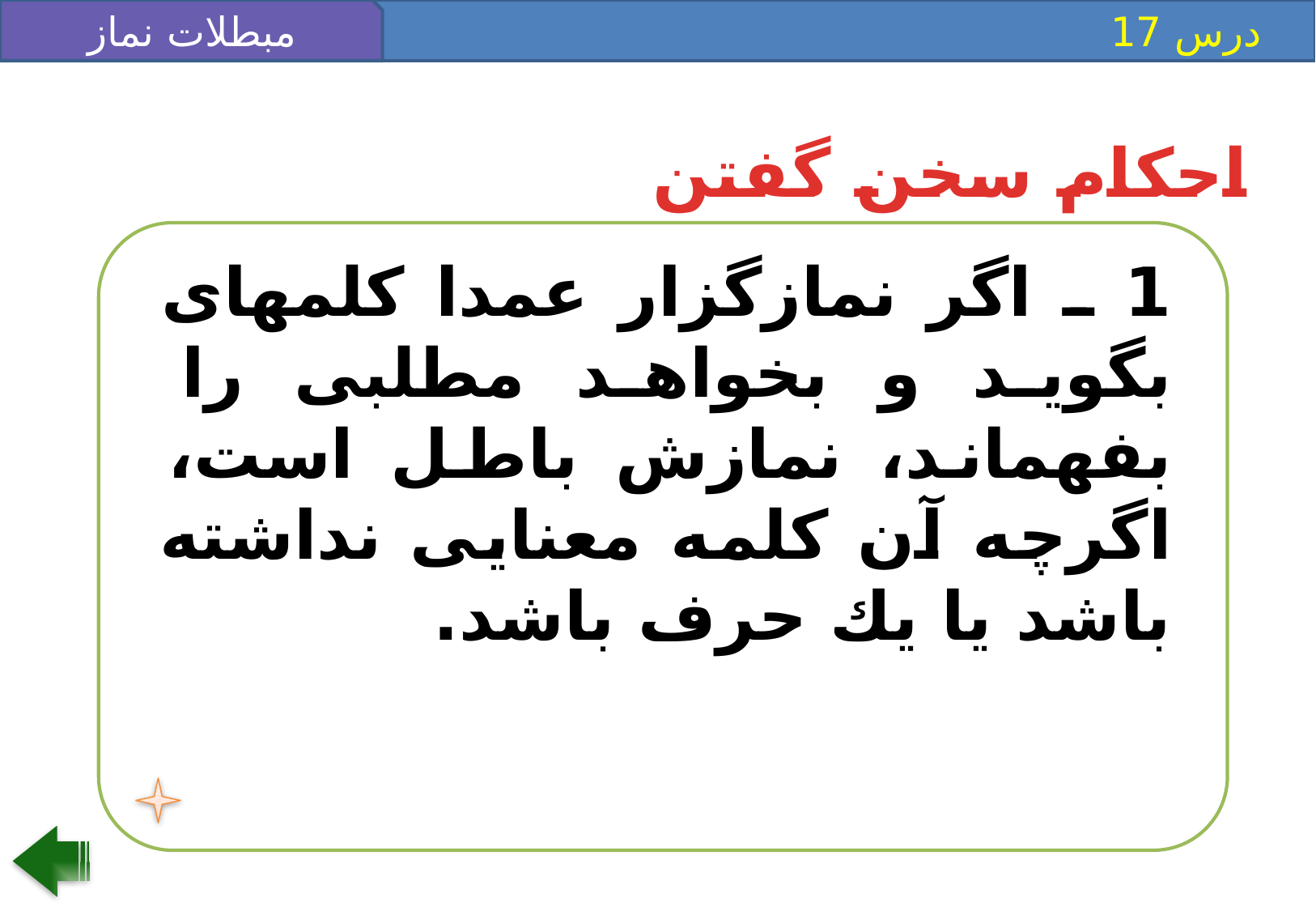

مبطلات نماز
 درس 17
احکام سخن گفتن

1 ـ اگر نمازگزار عمدا كلمه‏اى بگويد و بخواهد مطلبى را بفهماند، نمازش باطل است، اگرچه آن كلمه معنايى نداشته باشد يا يك حرف باشد.